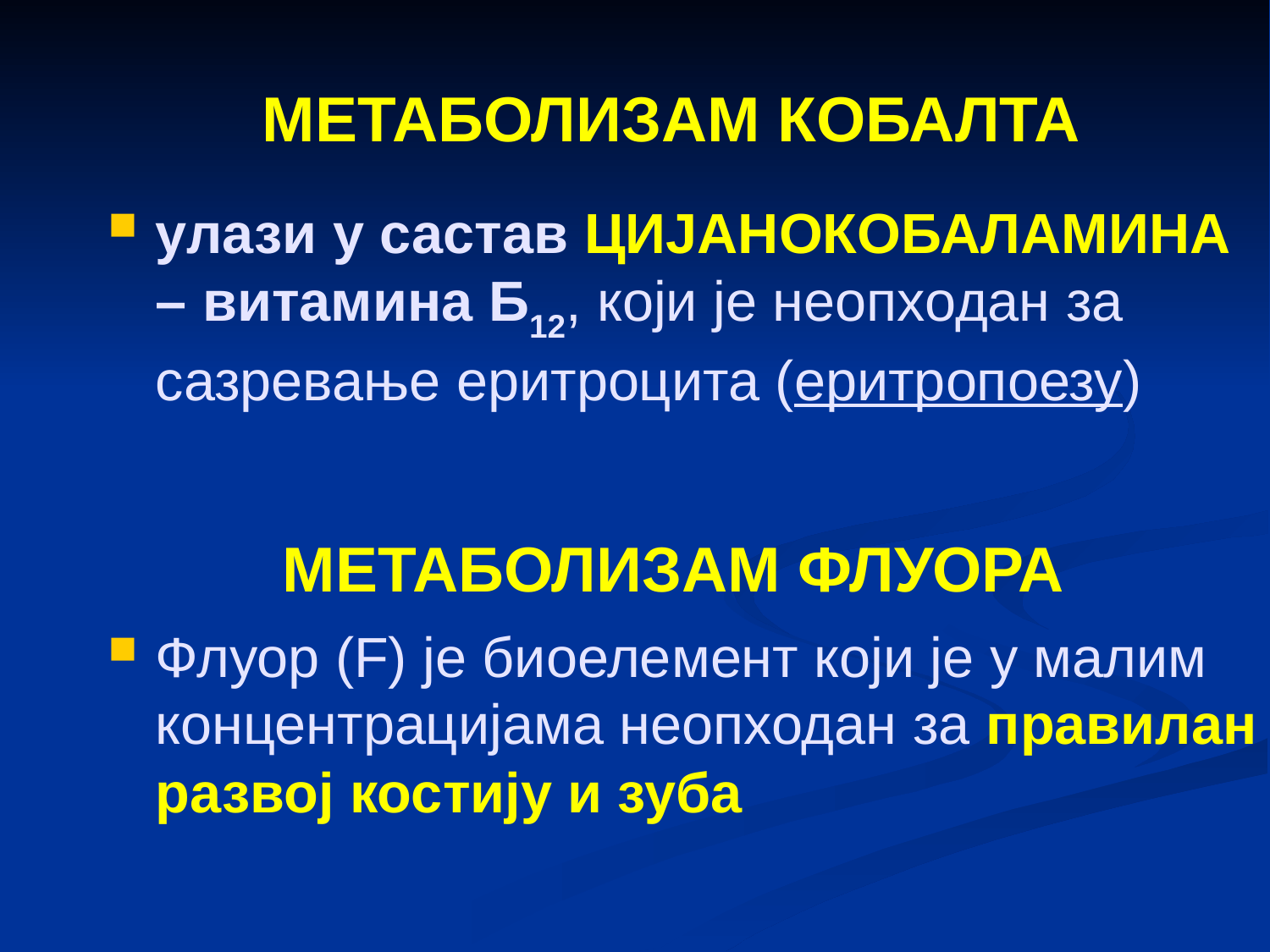

# МЕТАБОЛИЗАМ КОБАЛТА
улази у састав ЦИЈАНОКОБАЛАМИНА – витамина Б12, који је неопходан за сазревање еритроцита (еритропоезу)

		МЕТАБОЛИЗАМ ФЛУОРА
Флуор (F) је биоелемент који је у малим концентрацијама неопходан за правилан развој костију и зуба